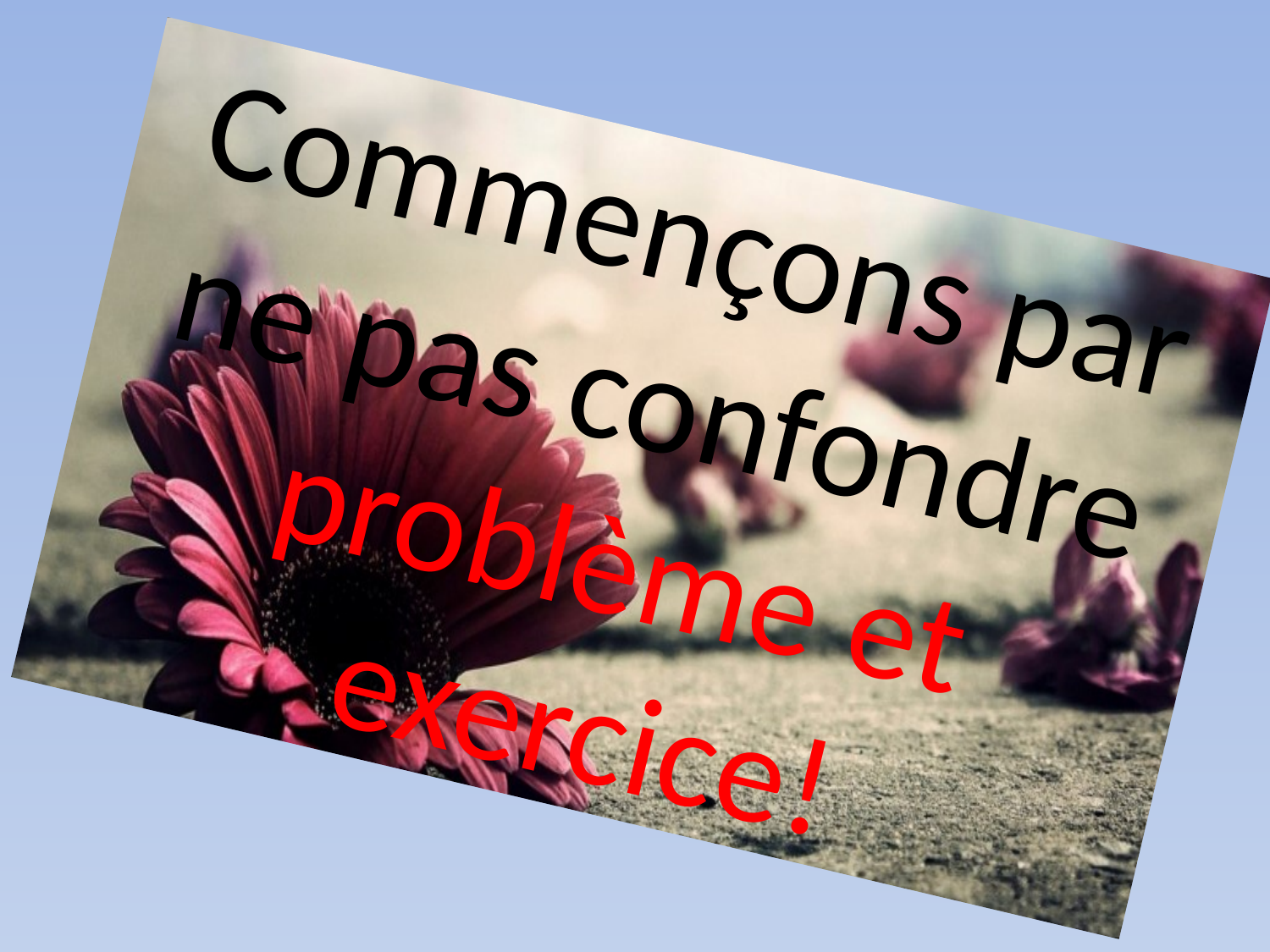

# Commençons par ne pas confondre problème et exercice!